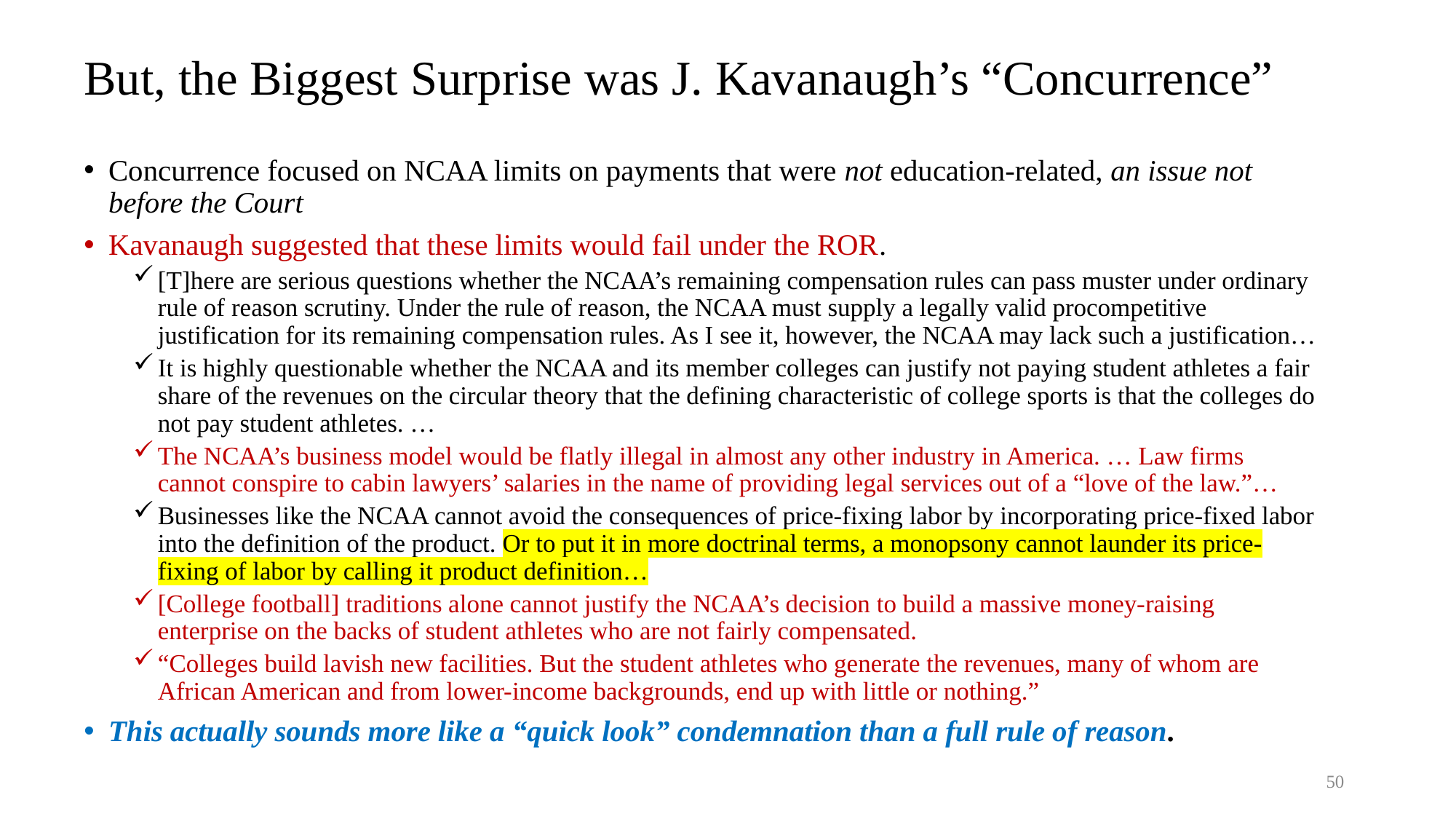

# But, the Biggest Surprise was J. Kavanaugh’s “Concurrence”
Concurrence focused on NCAA limits on payments that were not education-related, an issue not before the Court
Kavanaugh suggested that these limits would fail under the ROR.
[T]here are serious questions whether the NCAA’s remaining compensation rules can pass muster under ordinary rule of reason scrutiny. Under the rule of reason, the NCAA must supply a legally valid procompetitive justification for its remaining compensation rules. As I see it, however, the NCAA may lack such a justification…
It is highly questionable whether the NCAA and its member colleges can justify not paying student athletes a fair share of the revenues on the circular theory that the defining characteristic of college sports is that the colleges do not pay student athletes. …
The NCAA’s business model would be flatly illegal in almost any other industry in America. … Law firms cannot conspire to cabin lawyers’ salaries in the name of providing legal services out of a “love of the law.”…
Businesses like the NCAA cannot avoid the consequences of price-fixing labor by incorporating price-fixed labor into the definition of the product. Or to put it in more doctrinal terms, a monopsony cannot launder its price-fixing of labor by calling it product definition…
[College football] traditions alone cannot justify the NCAA’s decision to build a massive money-raising enterprise on the backs of student athletes who are not fairly compensated.
“Colleges build lavish new facilities. But the student athletes who generate the revenues, many of whom are African American and from lower-income backgrounds, end up with little or nothing.”
This actually sounds more like a “quick look” condemnation than a full rule of reason.

50